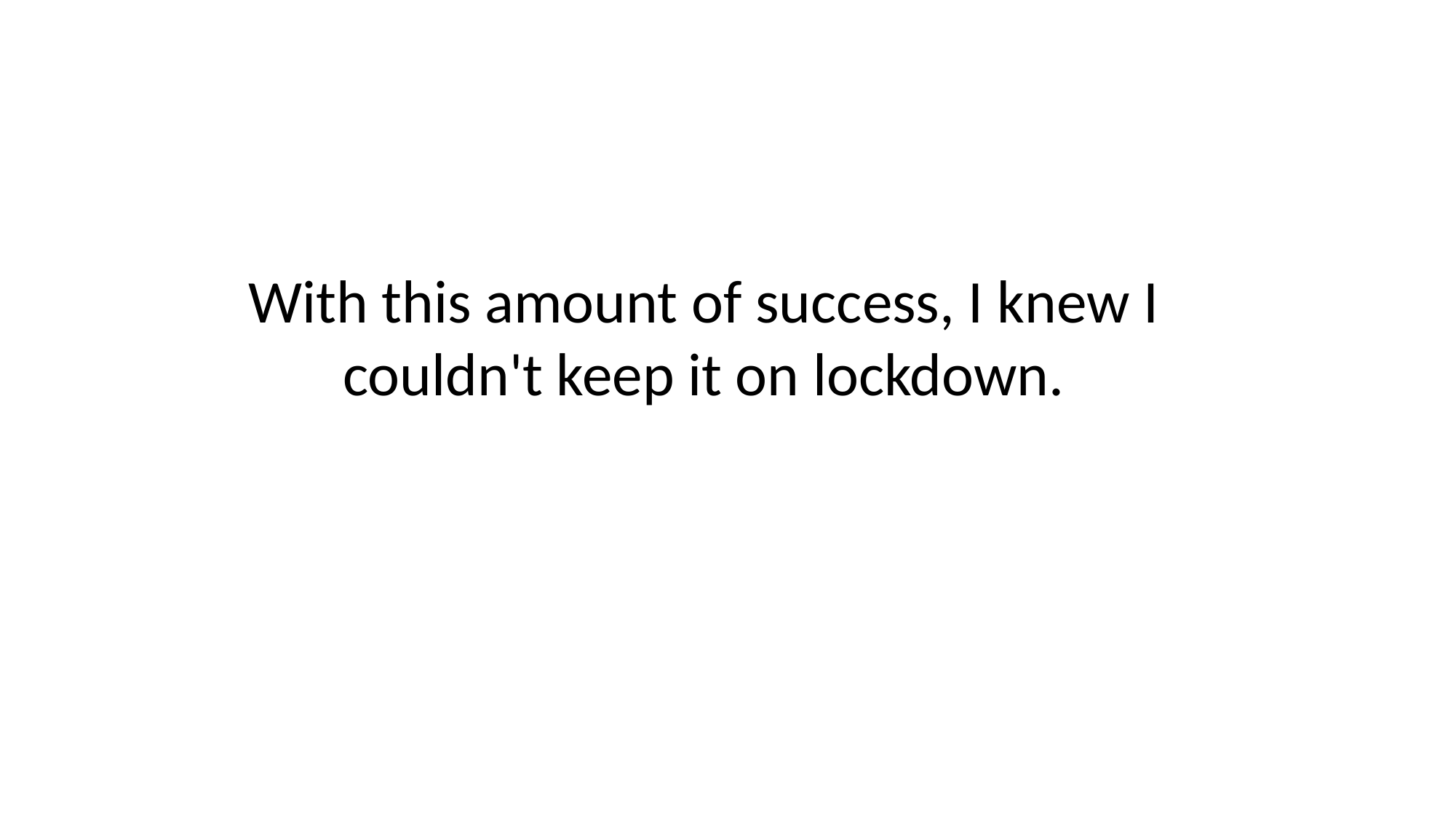

With this amount of success, I knew I couldn't keep it on lockdown.